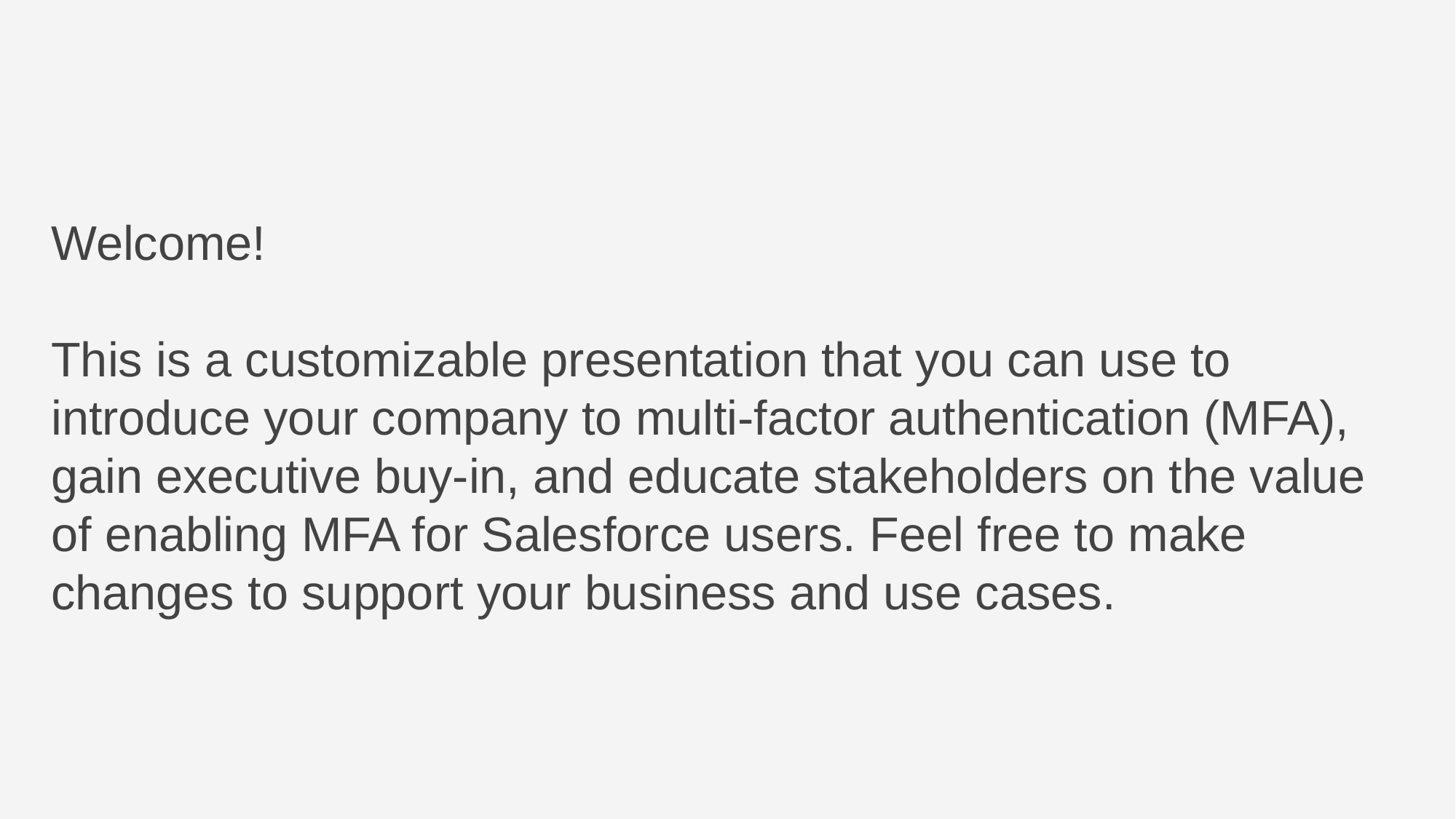

Welcome!

This is a customizable presentation that you can use to introduce your company to multi-factor authentication (MFA), gain executive buy-in, and educate stakeholders on the value of enabling MFA for Salesforce users. Feel free to make changes to support your business and use cases.